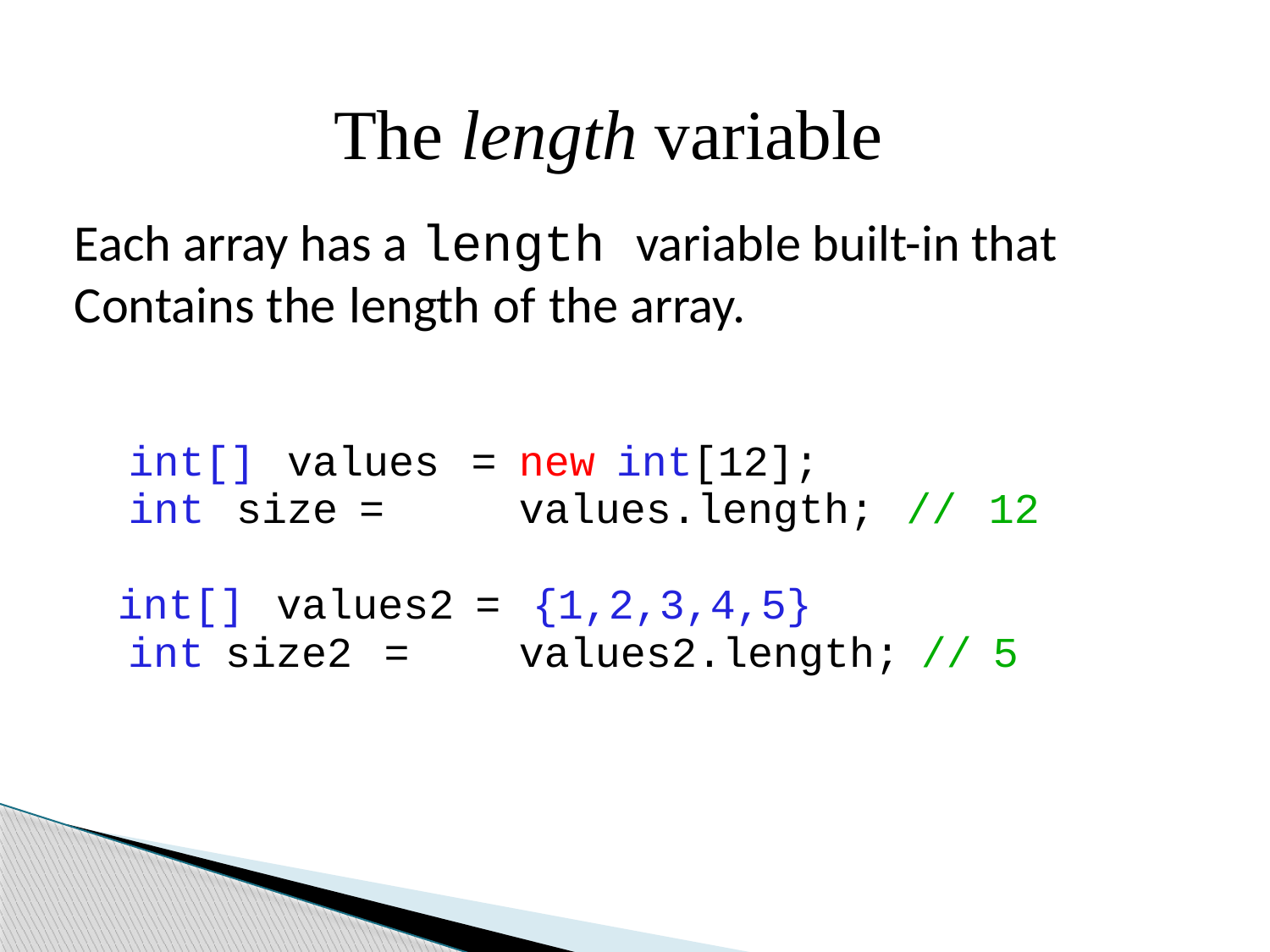

The length variable

Each array has a length variable built-in that

Contains the length of the array.
int[]   values   =
int   size  =
new  int[12];
values.length;   //   12
int[]   values2  =   {1,2,3,4,5}
int  size2   =
values2.length;  //  5